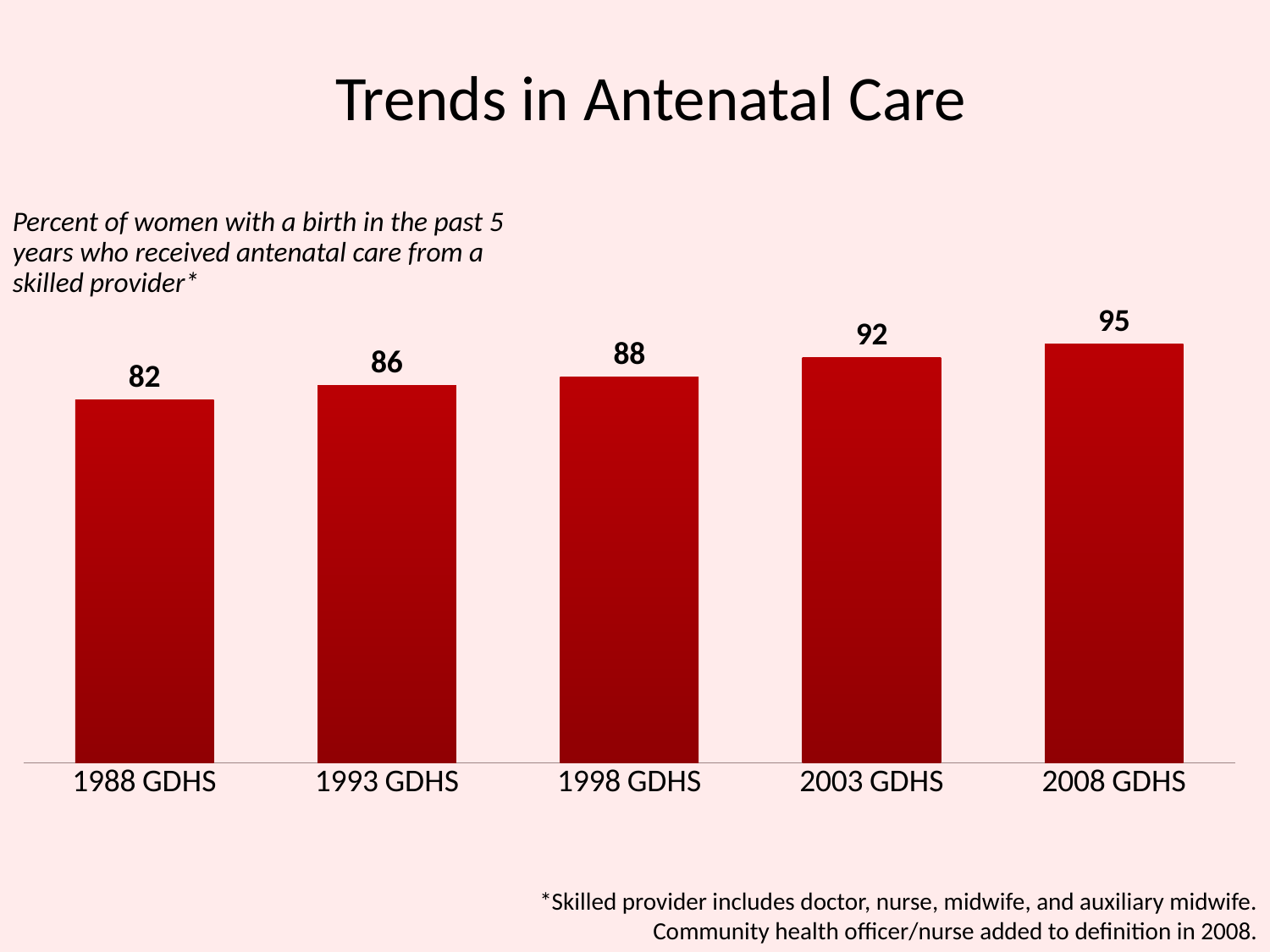

# Trends in Antenatal Care
Percent of women with a birth in the past 5 years who received antenatal care from a skilled provider*

### Chart

| Category |  |
|---|---|
| 1988 GDHS | 82.3 |
| 1993 GDHS | 85.7 |
| 1998 GDHS | 87.5 |
| 2003 GDHS | 91.9 |
| 2008 GDHS | 95.0 |
*Skilled provider includes doctor, nurse, midwife, and auxiliary midwife. Community health officer/nurse added to definition in 2008.